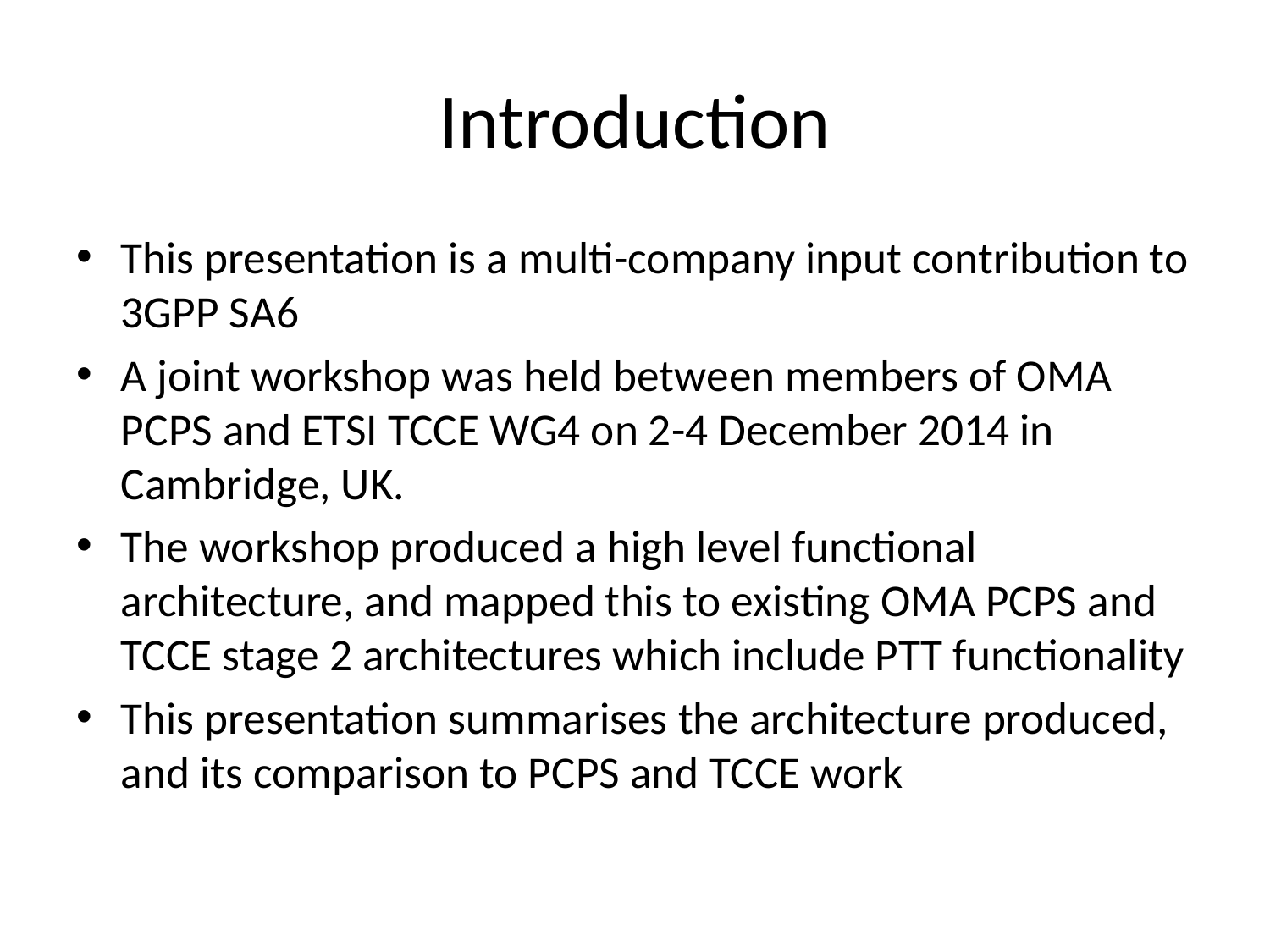

# Introduction
This presentation is a multi-company input contribution to 3GPP SA6
A joint workshop was held between members of OMA PCPS and ETSI TCCE WG4 on 2-4 December 2014 in Cambridge, UK.
The workshop produced a high level functional architecture, and mapped this to existing OMA PCPS and TCCE stage 2 architectures which include PTT functionality
This presentation summarises the architecture produced, and its comparison to PCPS and TCCE work